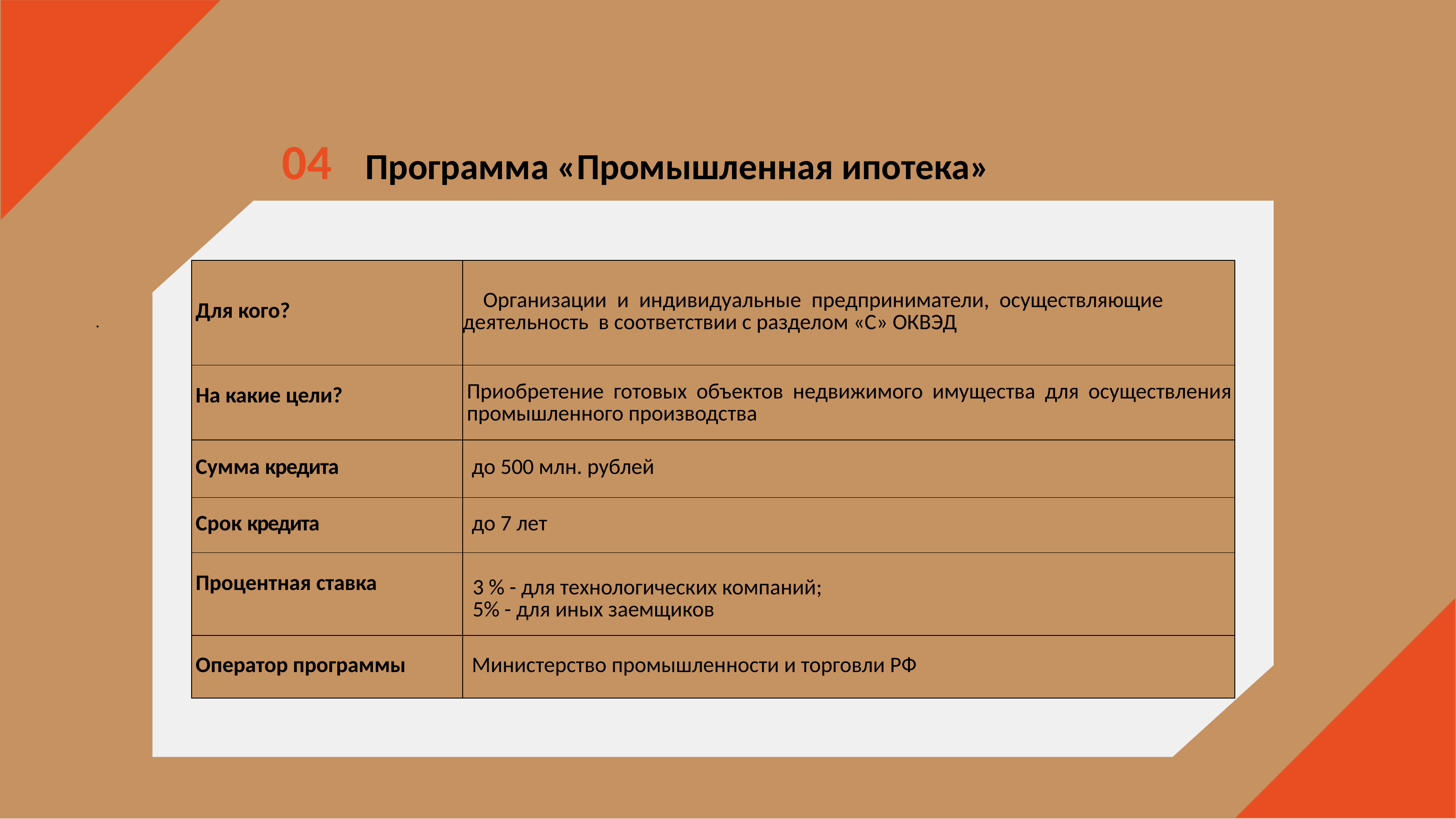

04   Программа «Промышленная ипотека»

#

| Для кого? | Организации и индивидуальные предприниматели, осуществляющие деятельность в соответствии с разделом «С» ОКВЭД |
| --- | --- |
| На какие цели? | Приобретение готовых объектов недвижимого имущества для осуществления промышленного производства |
| Сумма кредита | до 500 млн. рублей |
| Срок кредита | до 7 лет |
| Процентная ставка | 3 % - для технологических компаний; 5% - для иных заемщиков |
| Оператор программы | Министерство промышленности и торговли РФ |
.